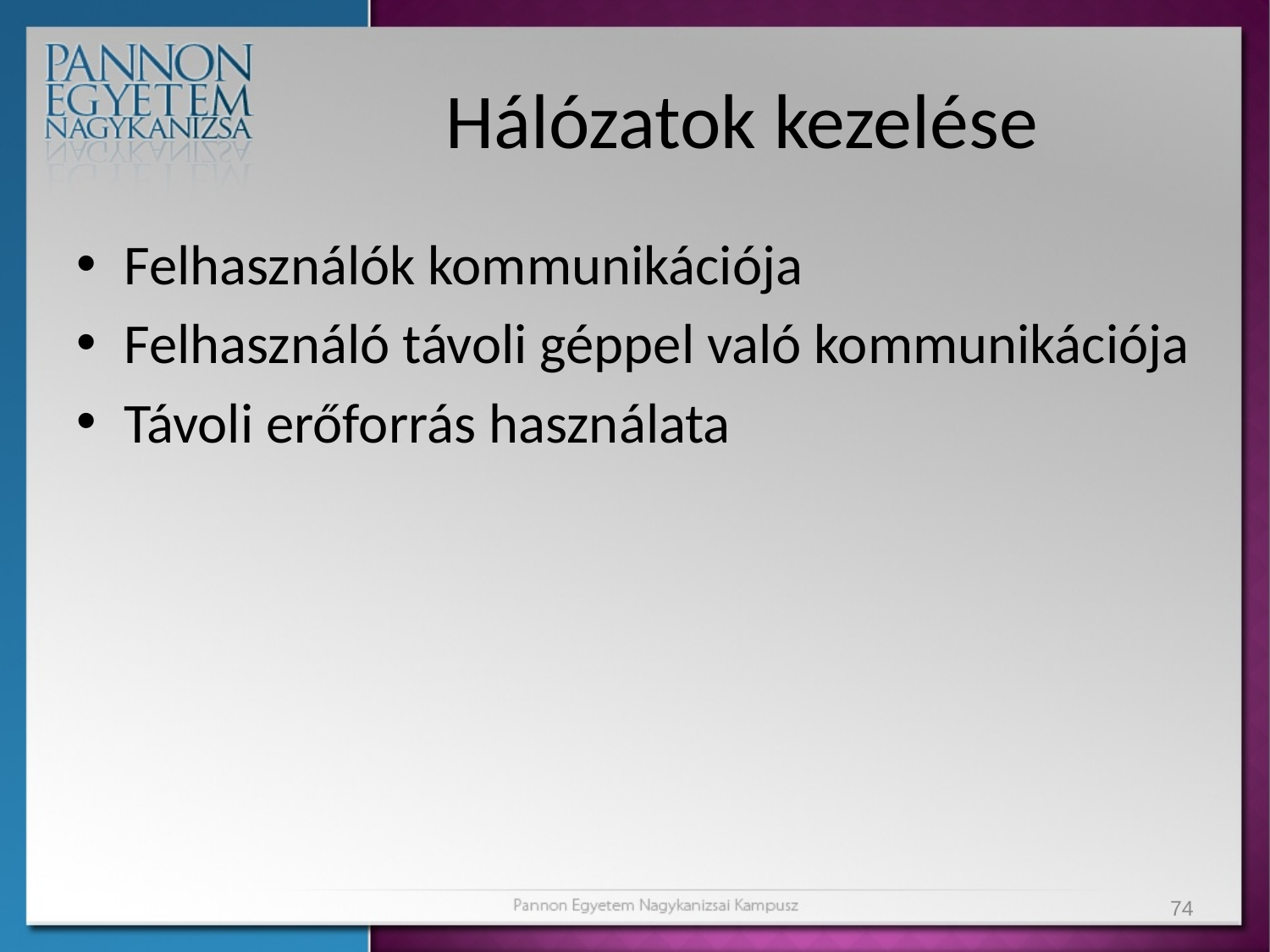

# Hálózatok kezelése
Felhasználók kommunikációja
Felhasználó távoli géppel való kommunikációja
Távoli erőforrás használata
74